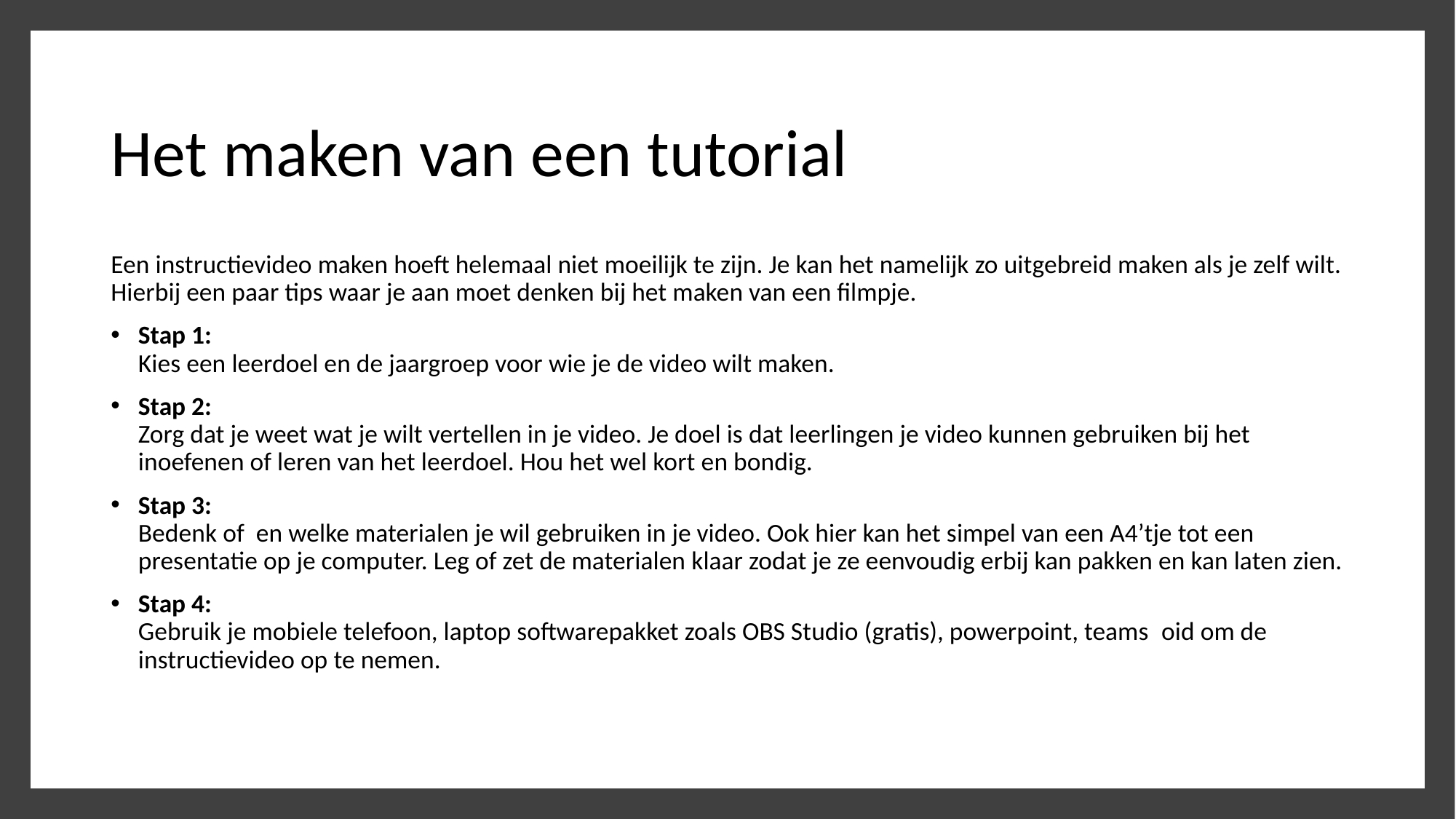

# Het maken van een tutorial
Een instructievideo maken hoeft helemaal niet moeilijk te zijn. Je kan het namelijk zo uitgebreid maken als je zelf wilt. Hierbij een paar tips waar je aan moet denken bij het maken van een filmpje.
Stap 1:
Kies een leerdoel en de jaargroep voor wie je de video wilt maken.
Stap 2:
Zorg dat je weet wat je wilt vertellen in je video. Je doel is dat leerlingen je video kunnen gebruiken bij het inoefenen of leren van het leerdoel. Hou het wel kort en bondig.
Stap 3:
Bedenk of  en welke materialen je wil gebruiken in je video. Ook hier kan het simpel van een A4’tje tot een presentatie op je computer. Leg of zet de materialen klaar zodat je ze eenvoudig erbij kan pakken en kan laten zien.
Stap 4:
Gebruik je mobiele telefoon, laptop softwarepakket zoals OBS Studio (gratis), powerpoint, teams  oid om de instructievideo op te nemen.